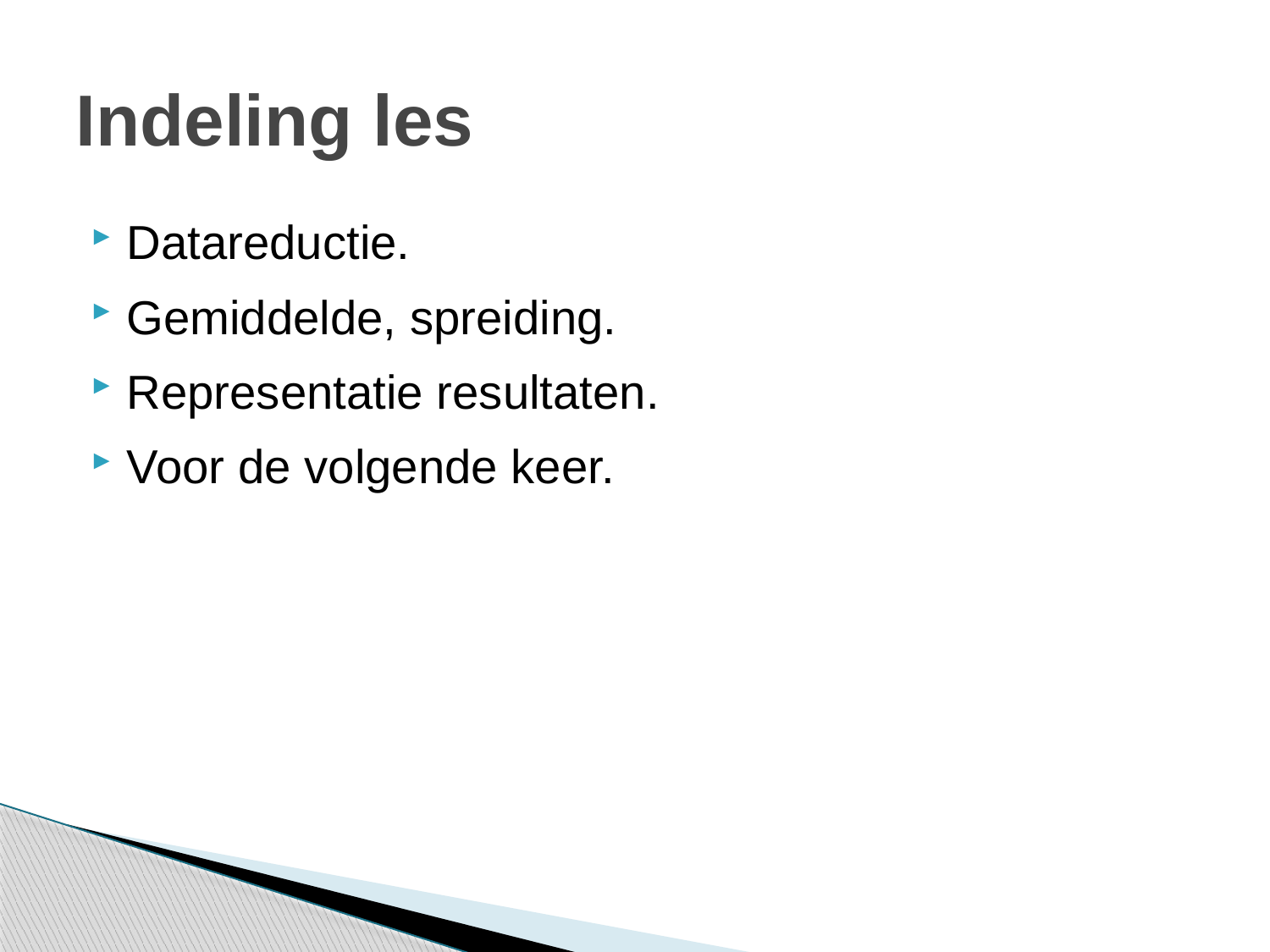

# Indeling les
Datareductie.
Gemiddelde, spreiding.
Representatie resultaten.
Voor de volgende keer.